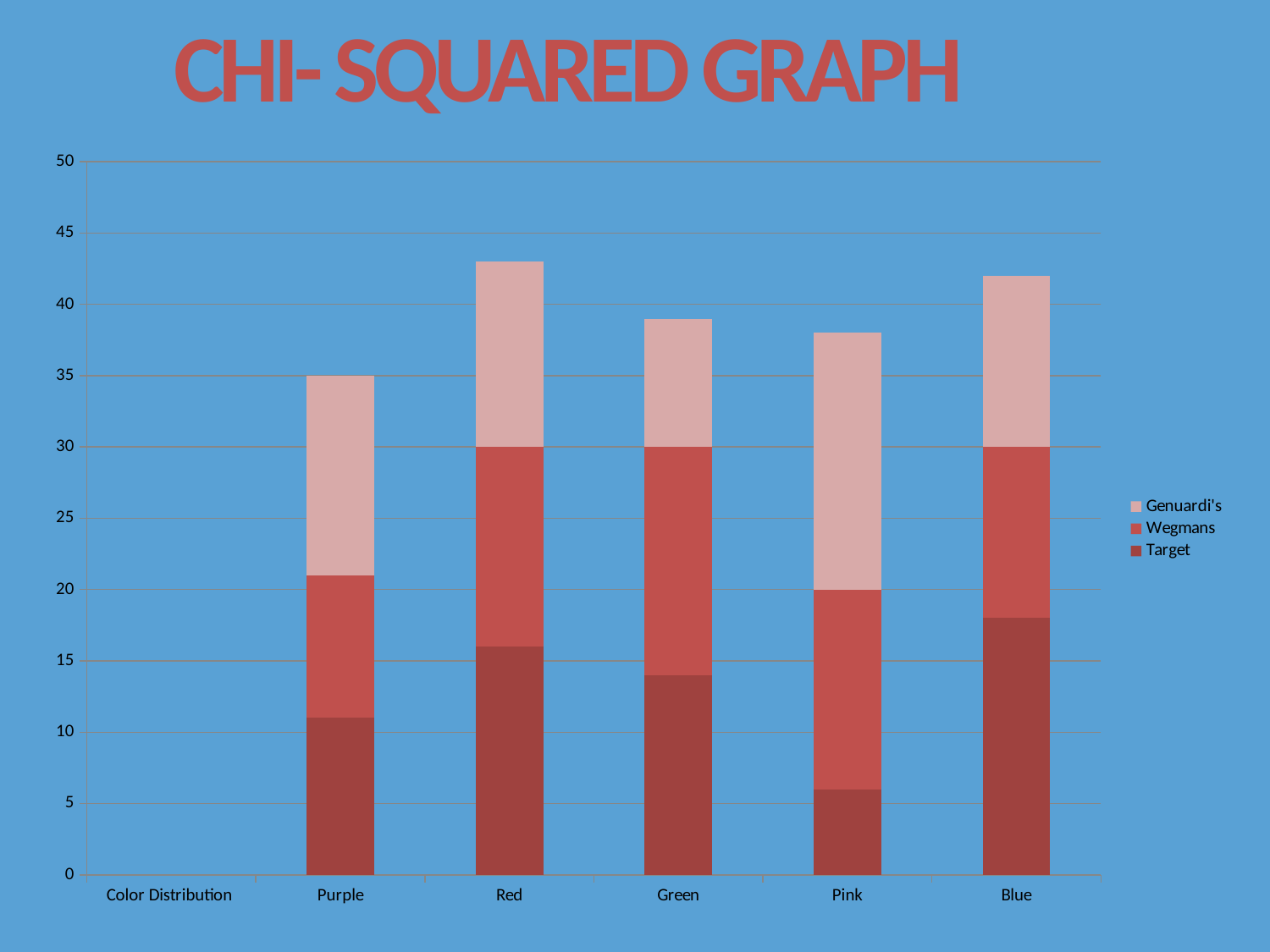

CHI- SQUARED GRAPH

### Chart

| Category | Target | Wegmans  | Genuardi's |
|---|---|---|---|
| Color Distribution  | None | None | None |
| Purple | 11.0 | 10.0 | 14.0 |
| Red | 16.0 | 14.0 | 13.0 |
| Green | 14.0 | 16.0 | 9.0 |
| Pink | 6.0 | 14.0 | 18.0 |
| Blue | 18.0 | 12.0 | 12.0 |